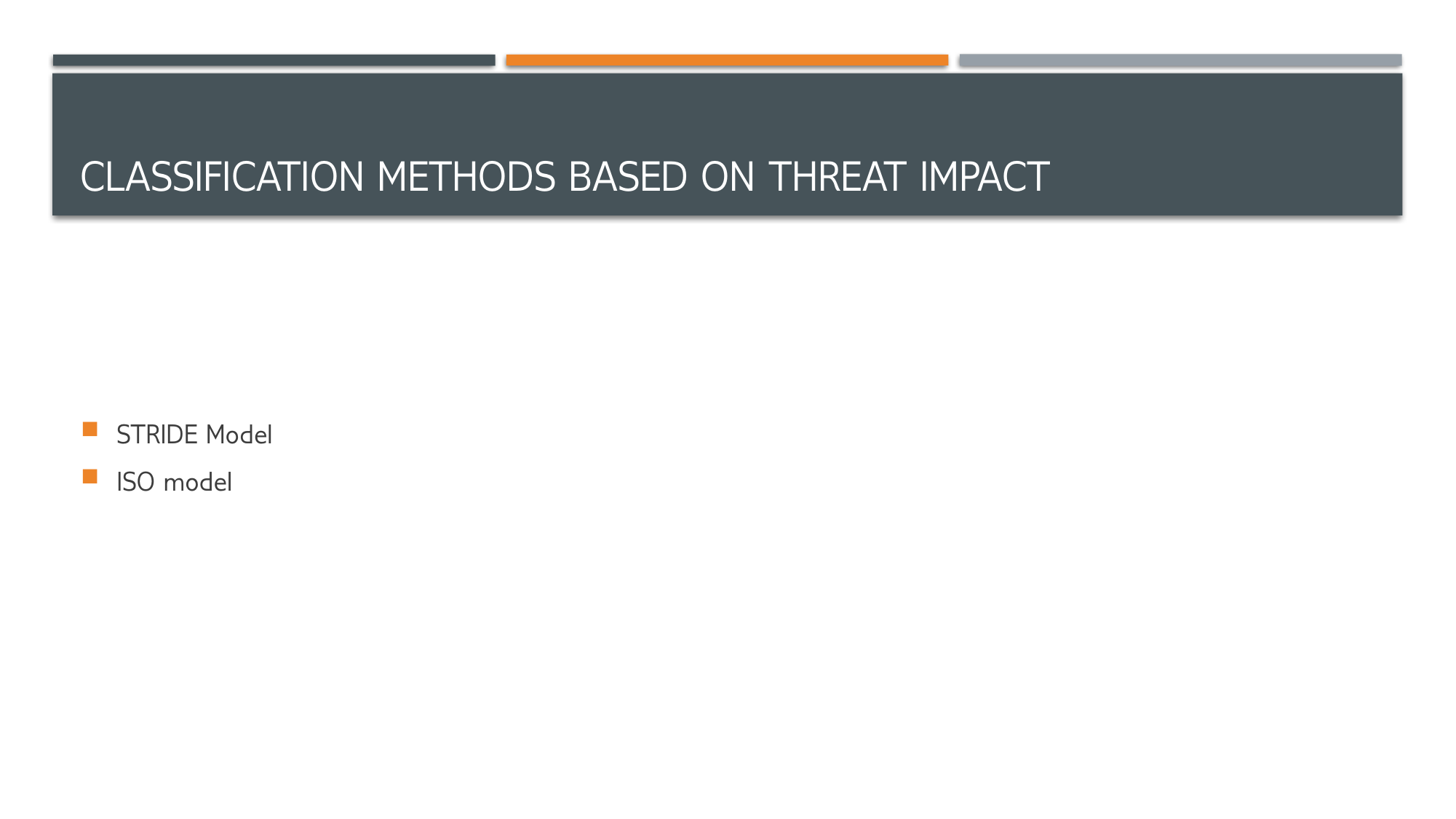

# Classification Methods Based On Threat Impact
STRIDE Model
ISO model